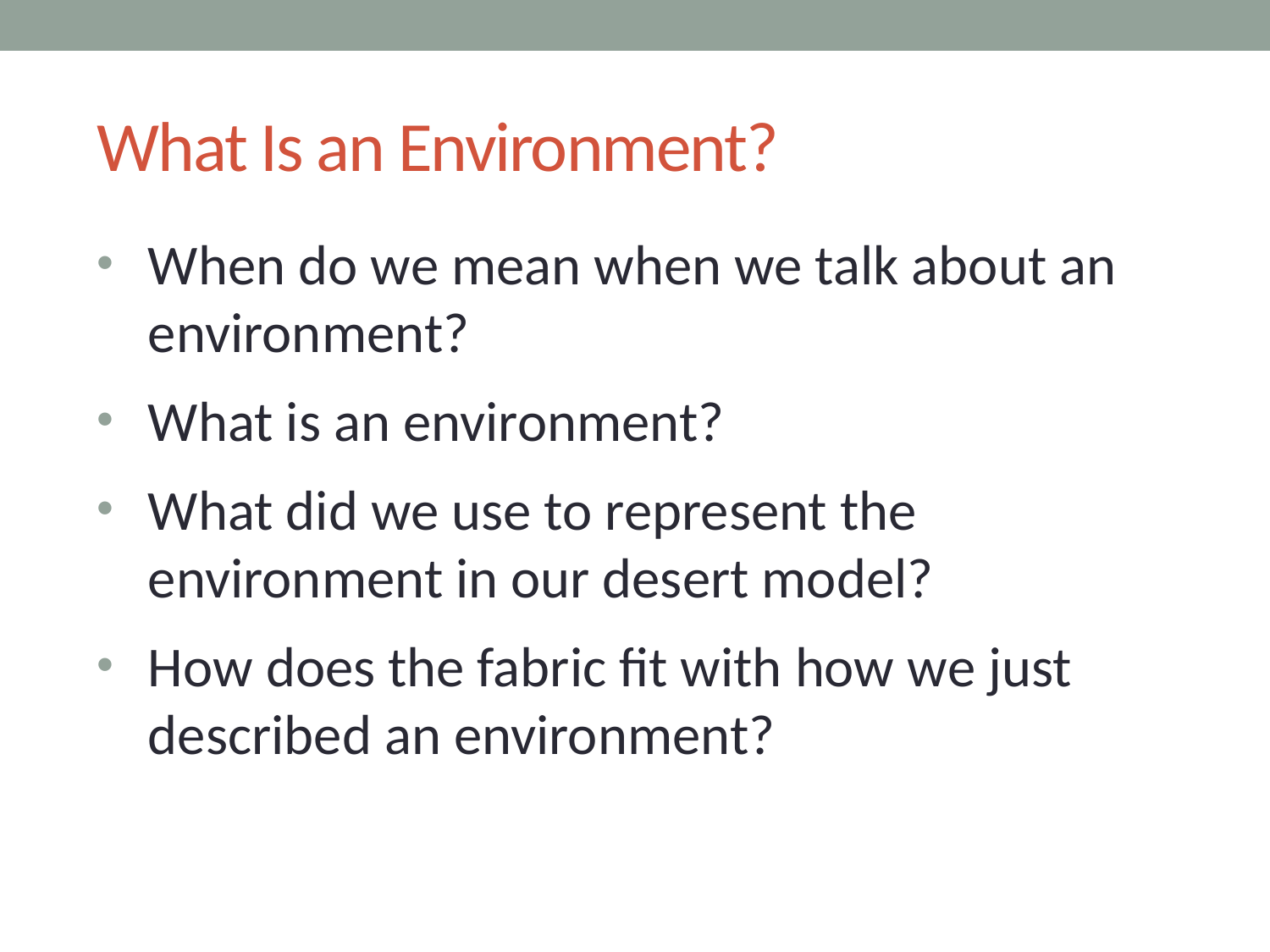

# What Is an Environment?
When do we mean when we talk about an environment?
What is an environment?
What did we use to represent the environment in our desert model?
How does the fabric fit with how we just described an environment?